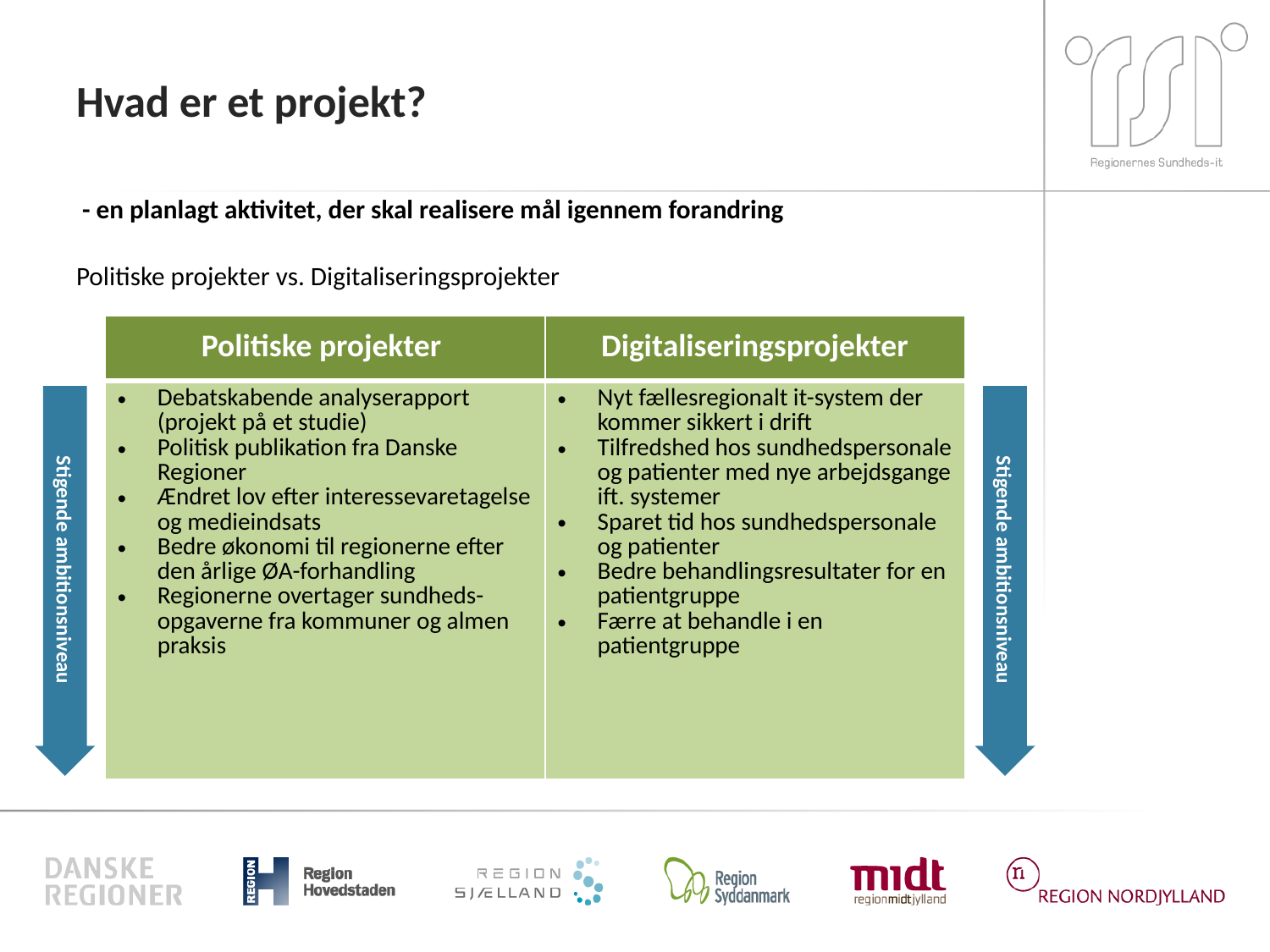

# Hvad er et projekt?
 - en planlagt aktivitet, der skal realisere mål igennem forandring

Politiske projekter vs. Digitaliseringsprojekter
| Politiske projekter | Digitaliseringsprojekter |
| --- | --- |
| Debatskabende analyserapport (projekt på et studie) Politisk publikation fra Danske Regioner Ændret lov efter interessevaretagelse og medieindsats Bedre økonomi til regionerne efter den årlige ØA-forhandling Regionerne overtager sundheds-opgaverne fra kommuner og almen praksis | Nyt fællesregionalt it-system der kommer sikkert i drift Tilfredshed hos sundhedspersonale og patienter med nye arbejdsgange ift. systemer Sparet tid hos sundhedspersonale og patienter Bedre behandlingsresultater for en patientgruppe Færre at behandle i en patientgruppe |
Stigende ambitionsniveau
Stigende ambitionsniveau